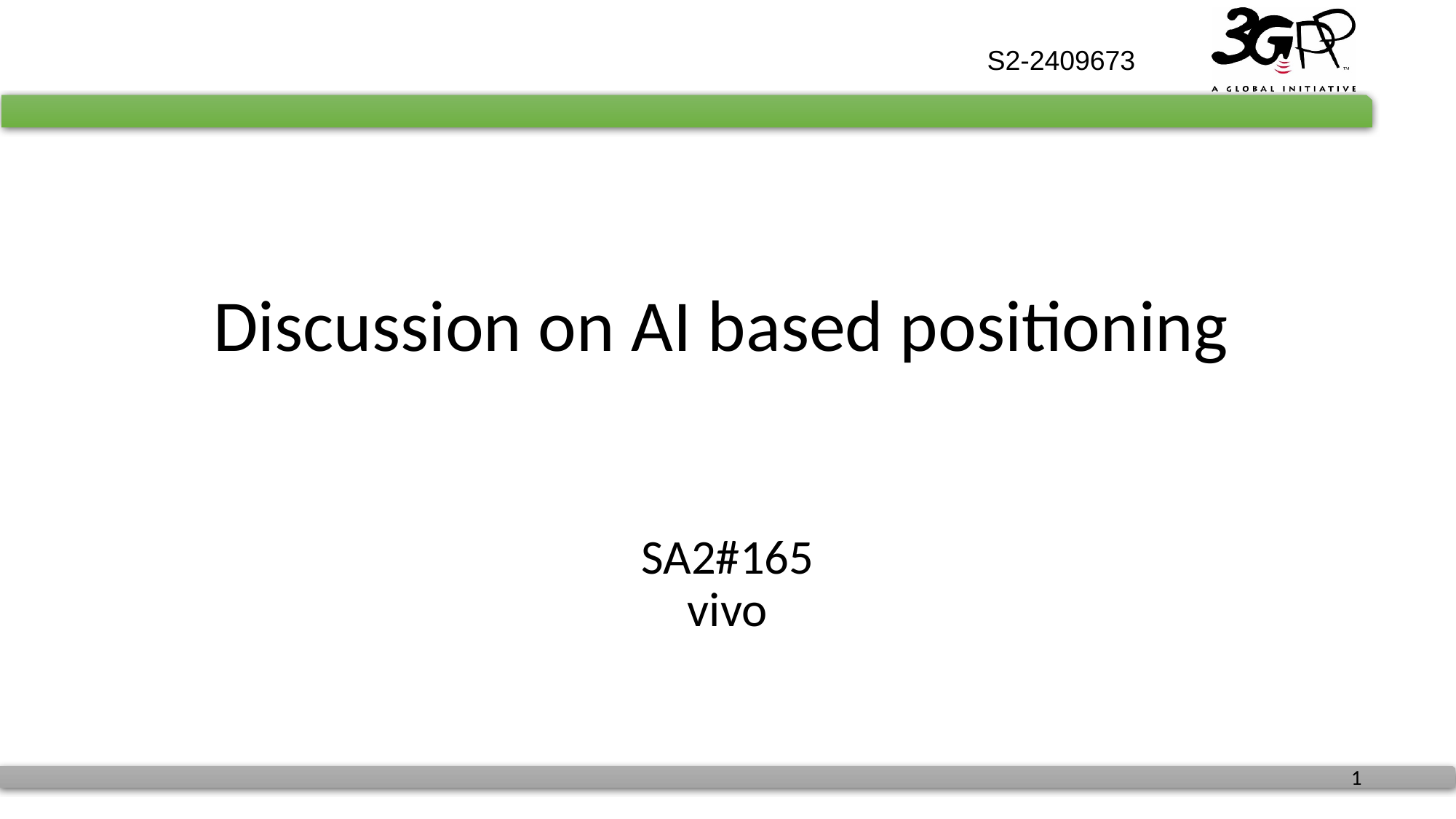

S2-2409673
# Discussion on AI based positioning
SA2#165
vivo